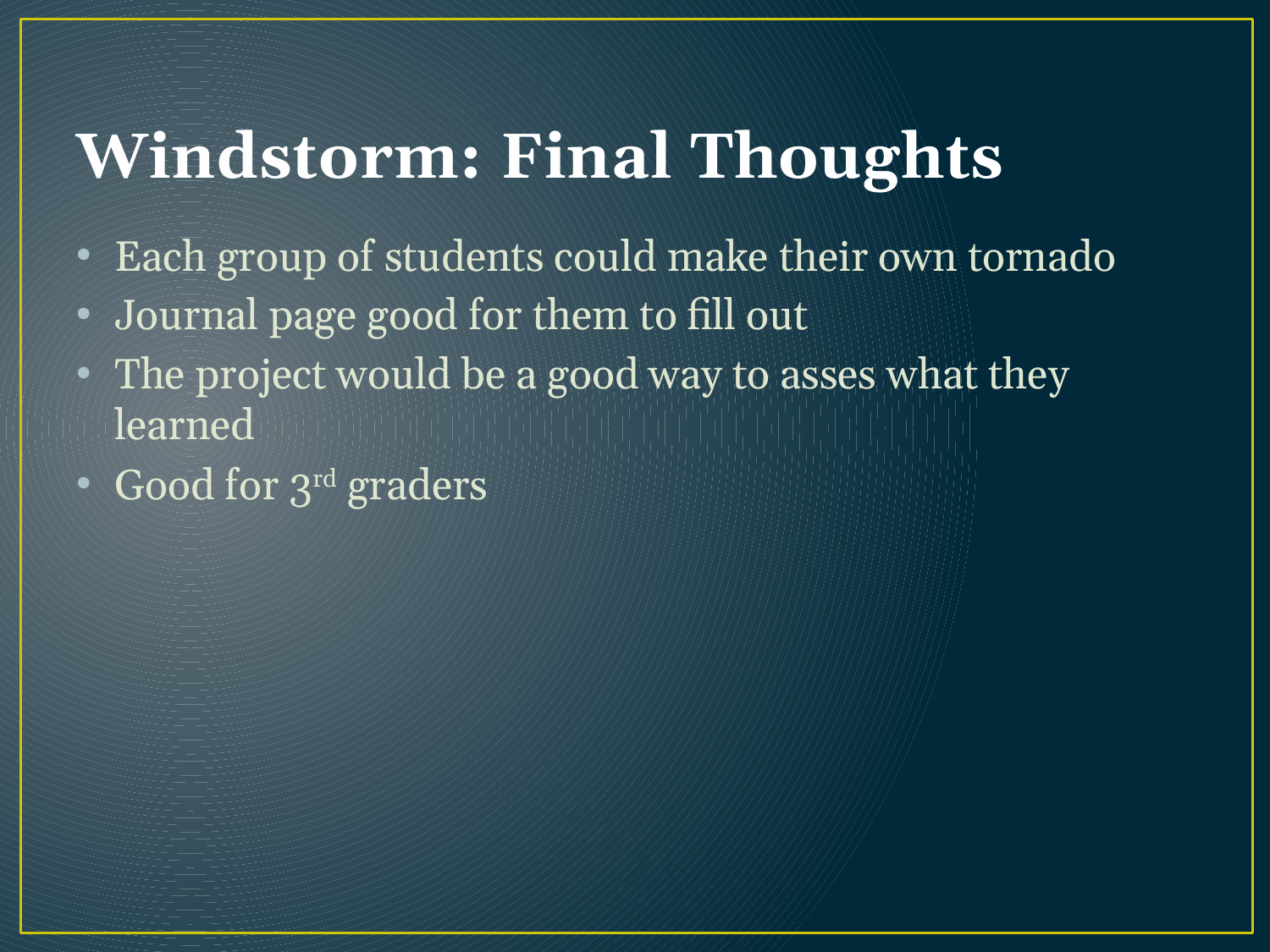

# Windstorm: Final Thoughts
Each group of students could make their own tornado
Journal page good for them to fill out
The project would be a good way to asses what they learned
Good for 3rd graders